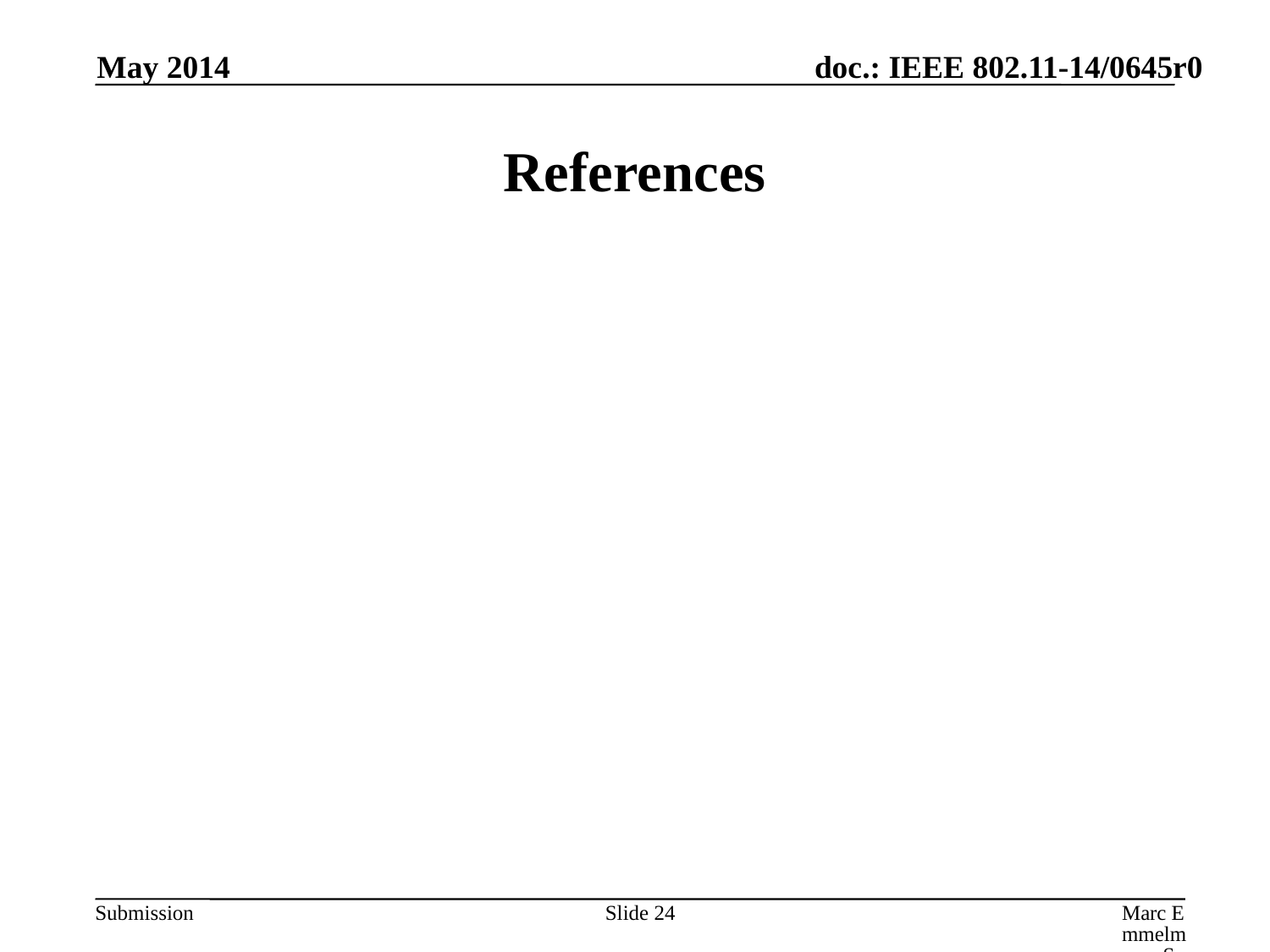

May 2014
# References

Slide 24
Marc Emmelmann, Self